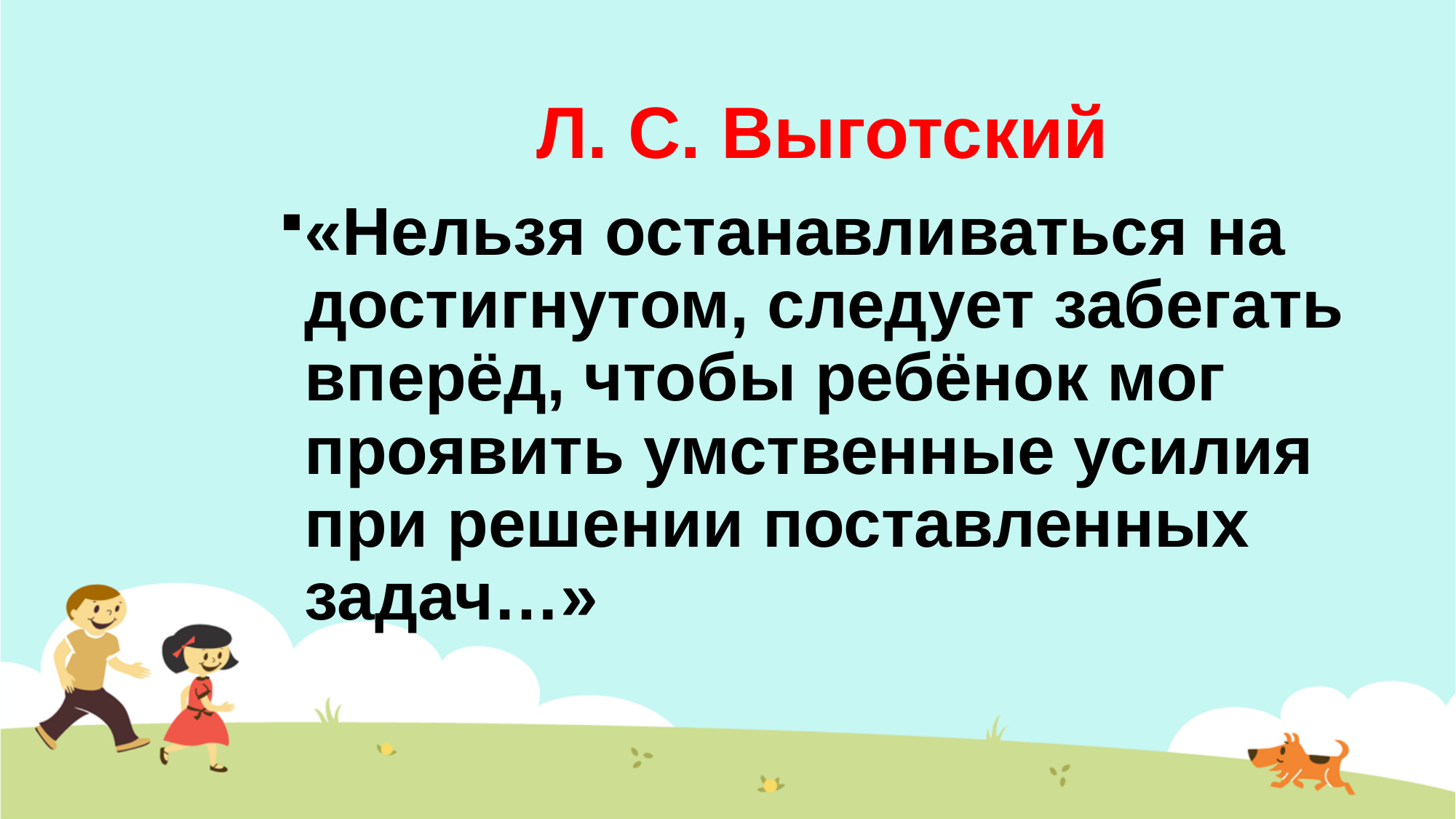

# Л. С. Выготский
«Нельзя останавливаться на достигнутом, следует забегать вперёд, чтобы ребёнок мог проявить умственные усилия при решении поставленных задач…»